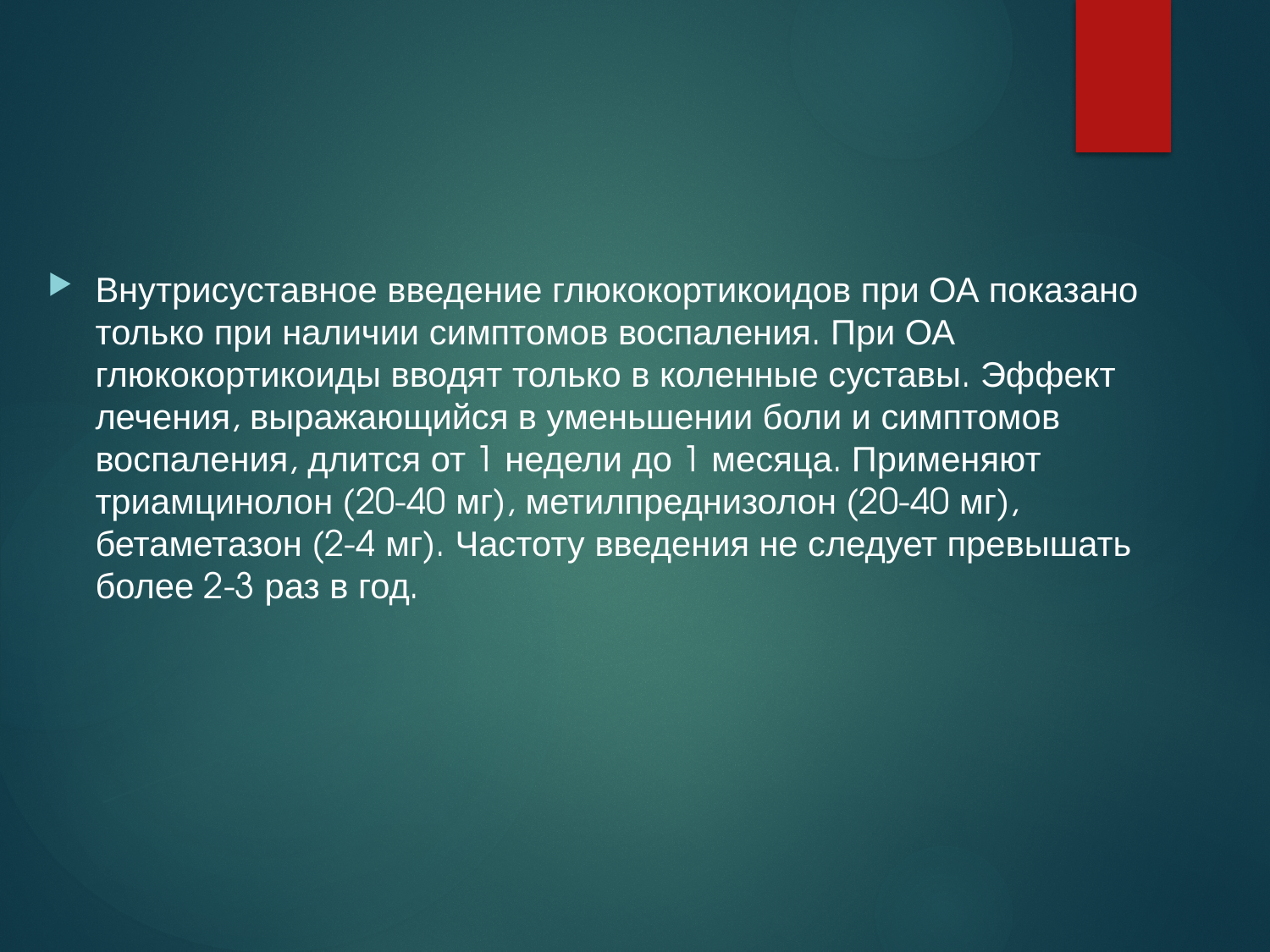

#
Внутрисуставное введение глюкокортикоидов при ОА показано только при наличии симптомов воспаления. При ОА глюкокортикоиды вводят только в коленные суставы. Эффект лечения, выражающийся в уменьшении боли и симптомов воспаления, длится от 1 недели до 1 месяца. Применяют триамцинолон (20-40 мг), метилпреднизолон (20-40 мг), бетаметазон (2-4 мг). Частоту введения не следует превышать более 2-3 раз в год.